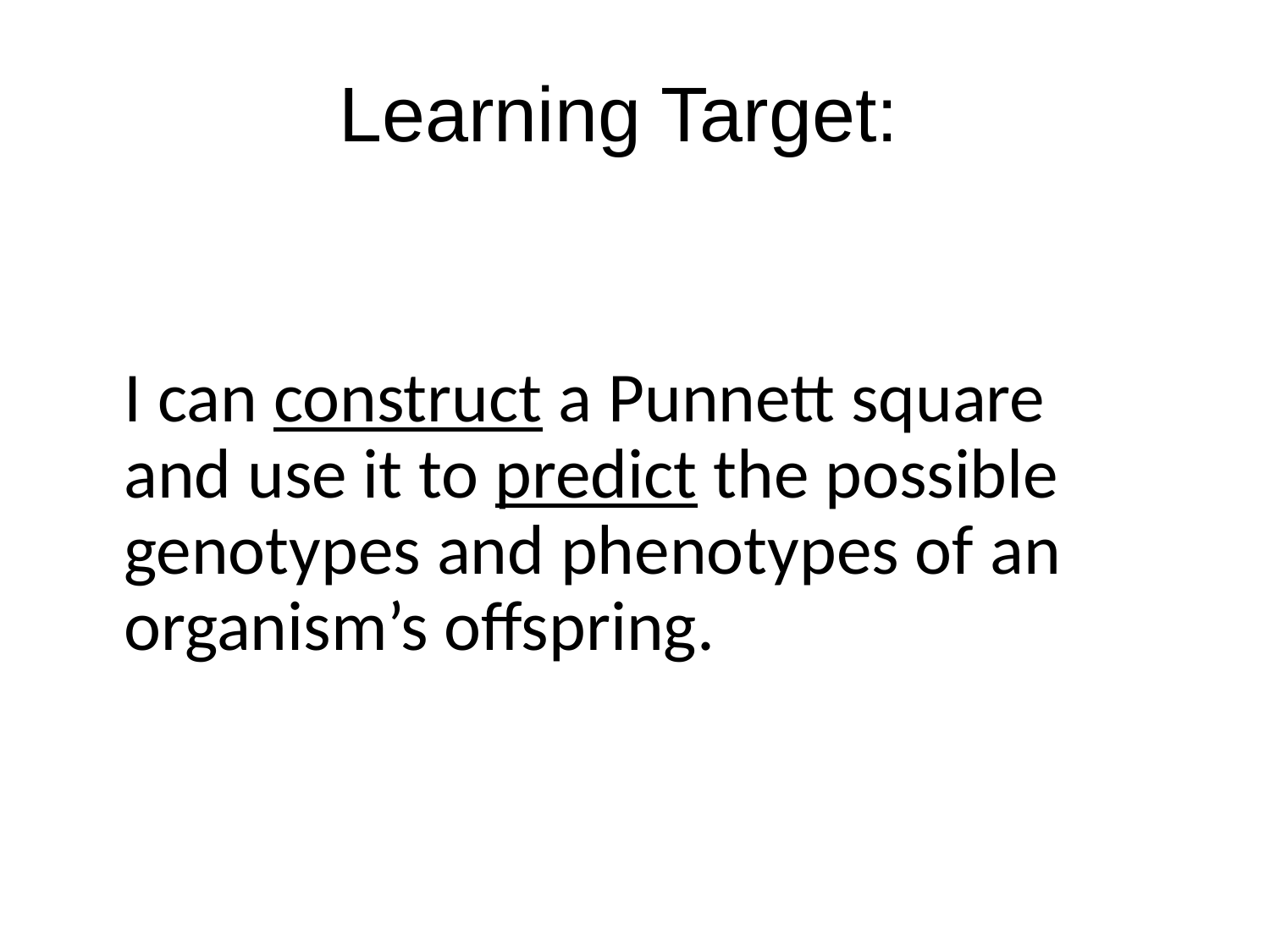

# Learning Target:

	I can construct a Punnett square and use it to predict the possible genotypes and phenotypes of an organism’s offspring.